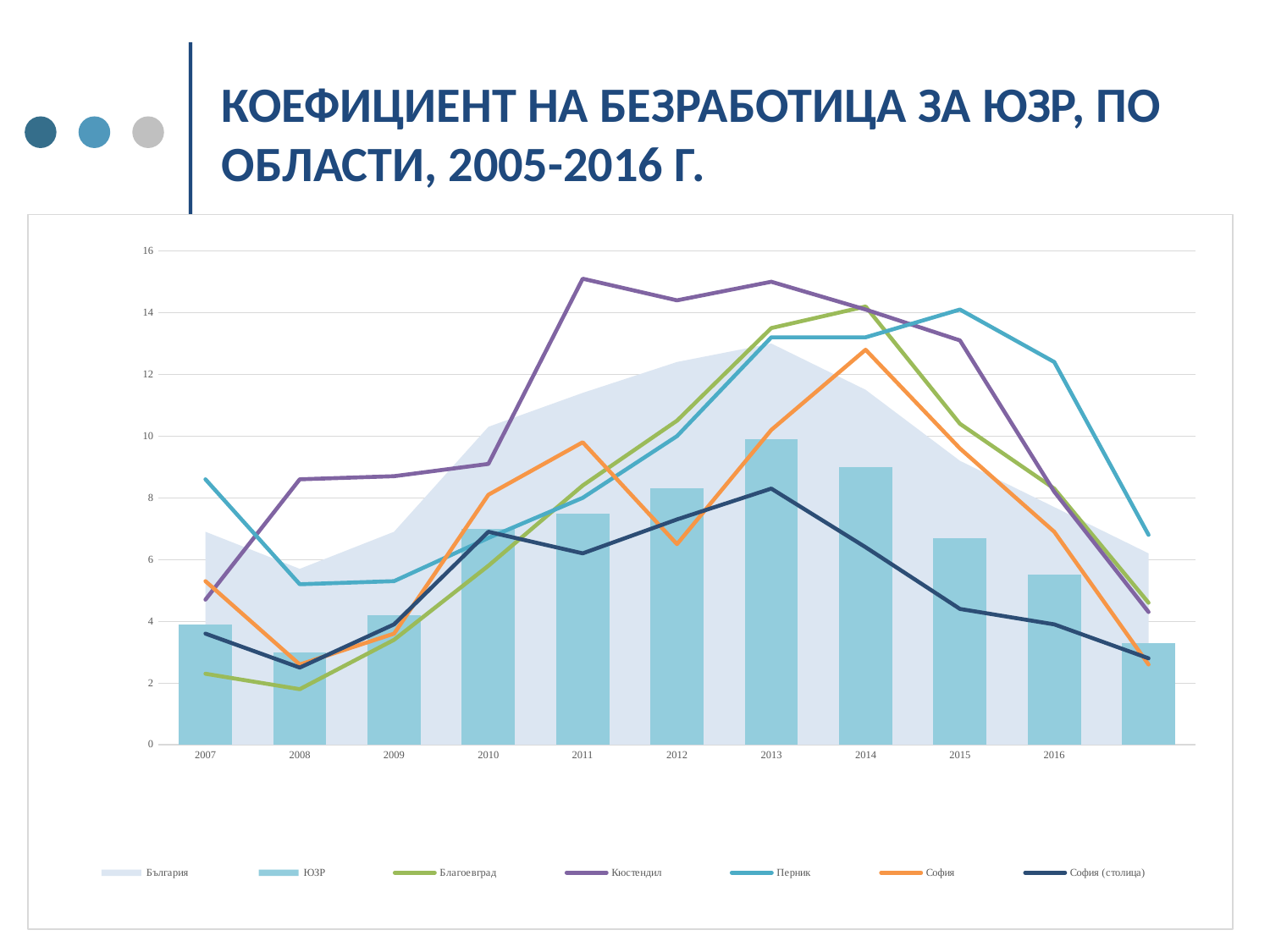

# КОЕФИЦИЕНТ НА БЕЗРАБОТИЦА ЗА ЮЗР, ПО ОБЛАСТИ, 2005-2016 Г.

### Chart

| Category | България | ЮЗР | Благоевград | Кюстендил | Перник | София | София (столица) |
|---|---|---|---|---|---|---|---|
| 2007 | 6.9 | 3.9 | 2.3 | 4.7 | 8.6 | 5.3 | 3.6 |
| 2008 | 5.7 | 3.0 | 1.8 | 8.6 | 5.2 | 2.6 | 2.5 |
| 2009 | 6.9 | 4.2 | 3.4 | 8.7 | 5.3 | 3.6 | 3.9 |
| 2010 | 10.3 | 7.0 | 5.8 | 9.1 | 6.7 | 8.1 | 6.9 |
| 2011 | 11.4 | 7.5 | 8.4 | 15.1 | 8.0 | 9.8 | 6.2 |
| 2012 | 12.4 | 8.3 | 10.5 | 14.4 | 10.0 | 6.5 | 7.3 |
| 2013 | 13.0 | 9.9 | 13.5 | 15.0 | 13.2 | 10.2 | 8.3 |
| 2014 | 11.5 | 9.0 | 14.2 | 14.1 | 13.2 | 12.8 | 6.4 |
| 2015 | 9.2 | 6.7 | 10.4 | 13.1 | 14.1 | 9.6 | 4.4 |
| 2016 | 7.7 | 5.5 | 8.3 | 8.2 | 12.4 | 6.9 | 3.9 |